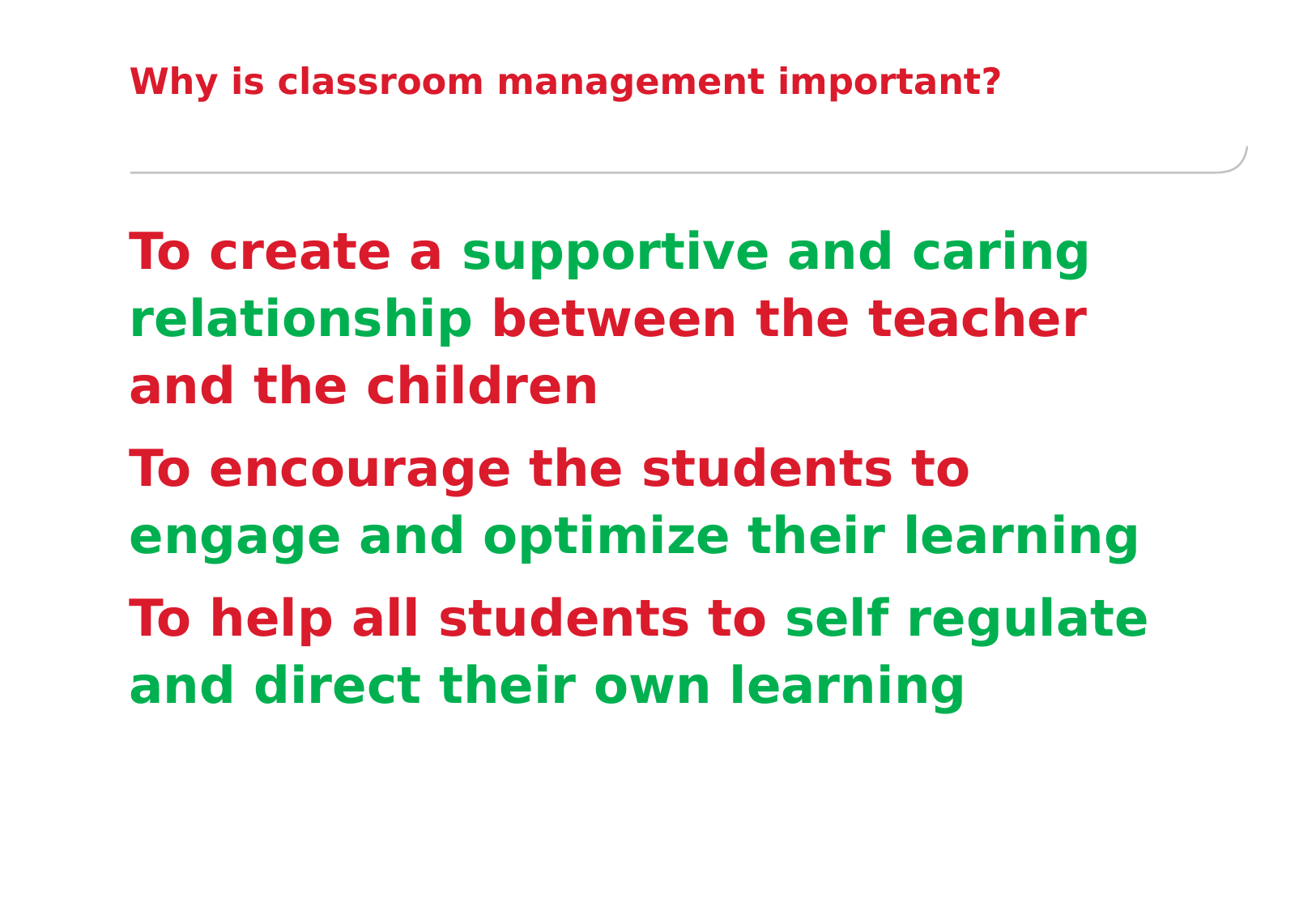

# Why is classroom management important?
To create a supportive and caring relationship between the teacher and the children
To encourage the students to engage and optimize their learning
To help all students to self regulate and direct their own learning